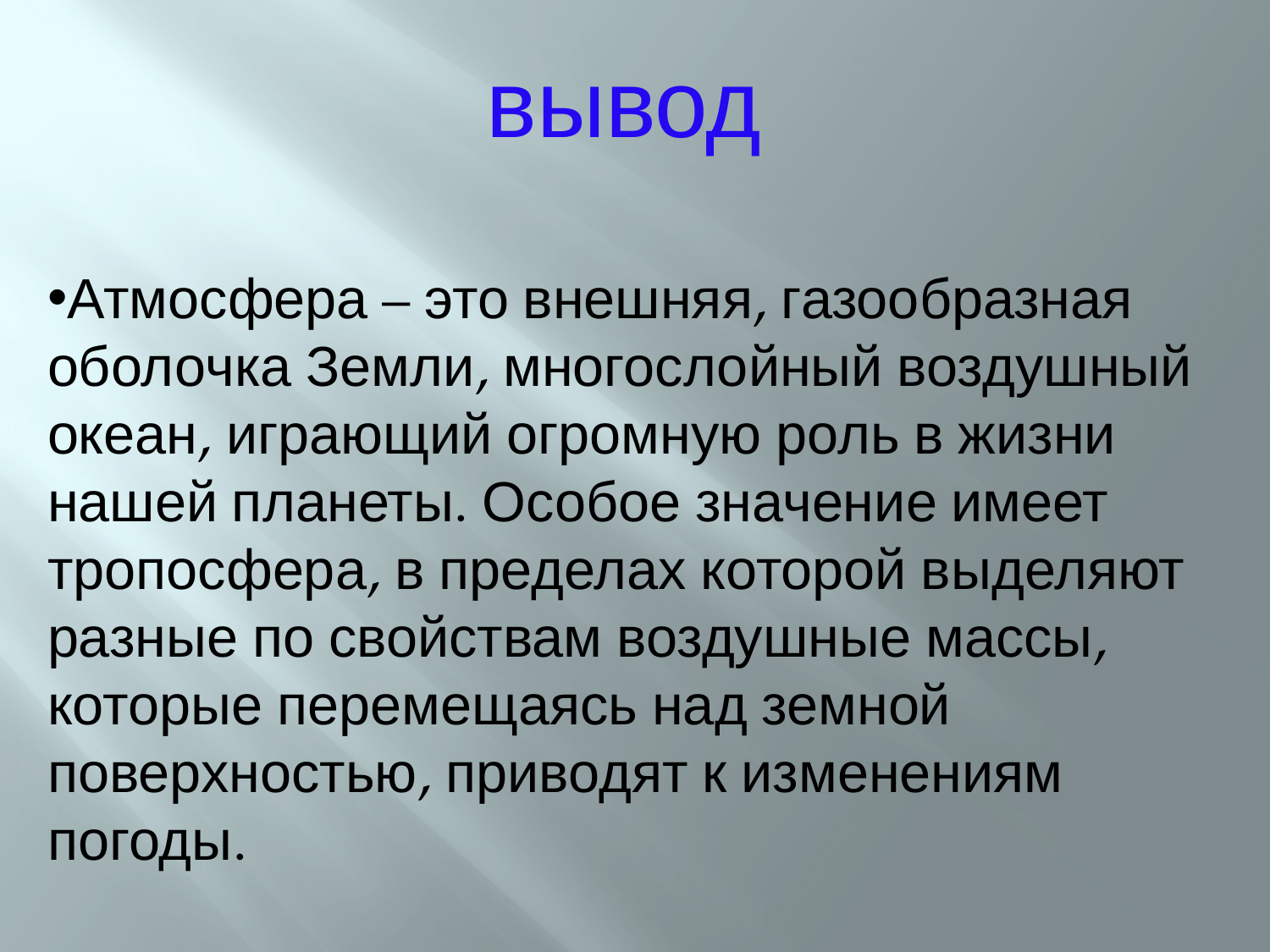

вывод
Атмосфера – это внешняя, газообразная оболочка Земли, многослойный воздушный океан, играющий огромную роль в жизни нашей планеты. Особое значение имеет тропосфера, в пределах которой выделяют разные по свойствам воздушные массы, которые перемещаясь над земной поверхностью, приводят к изменениям погоды.